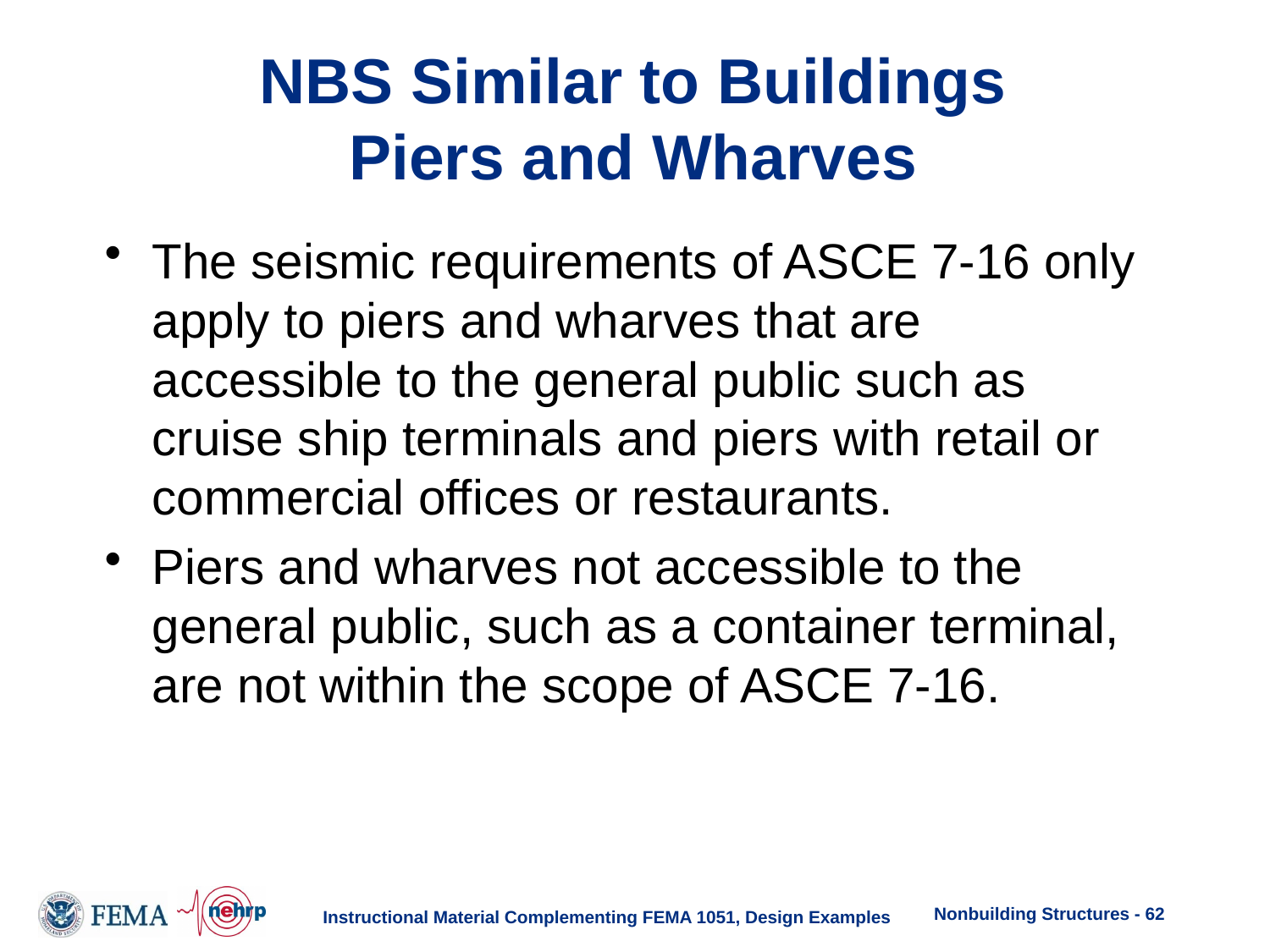

# NBS Similar to Buildings Piers and Wharves
The seismic requirements of ASCE 7-16 only apply to piers and wharves that are accessible to the general public such as cruise ship terminals and piers with retail or commercial offices or restaurants.
Piers and wharves not accessible to the general public, such as a container terminal, are not within the scope of ASCE 7-16.
Nonbuilding Structures - 62
Instructional Material Complementing FEMA 1051, Design Examples